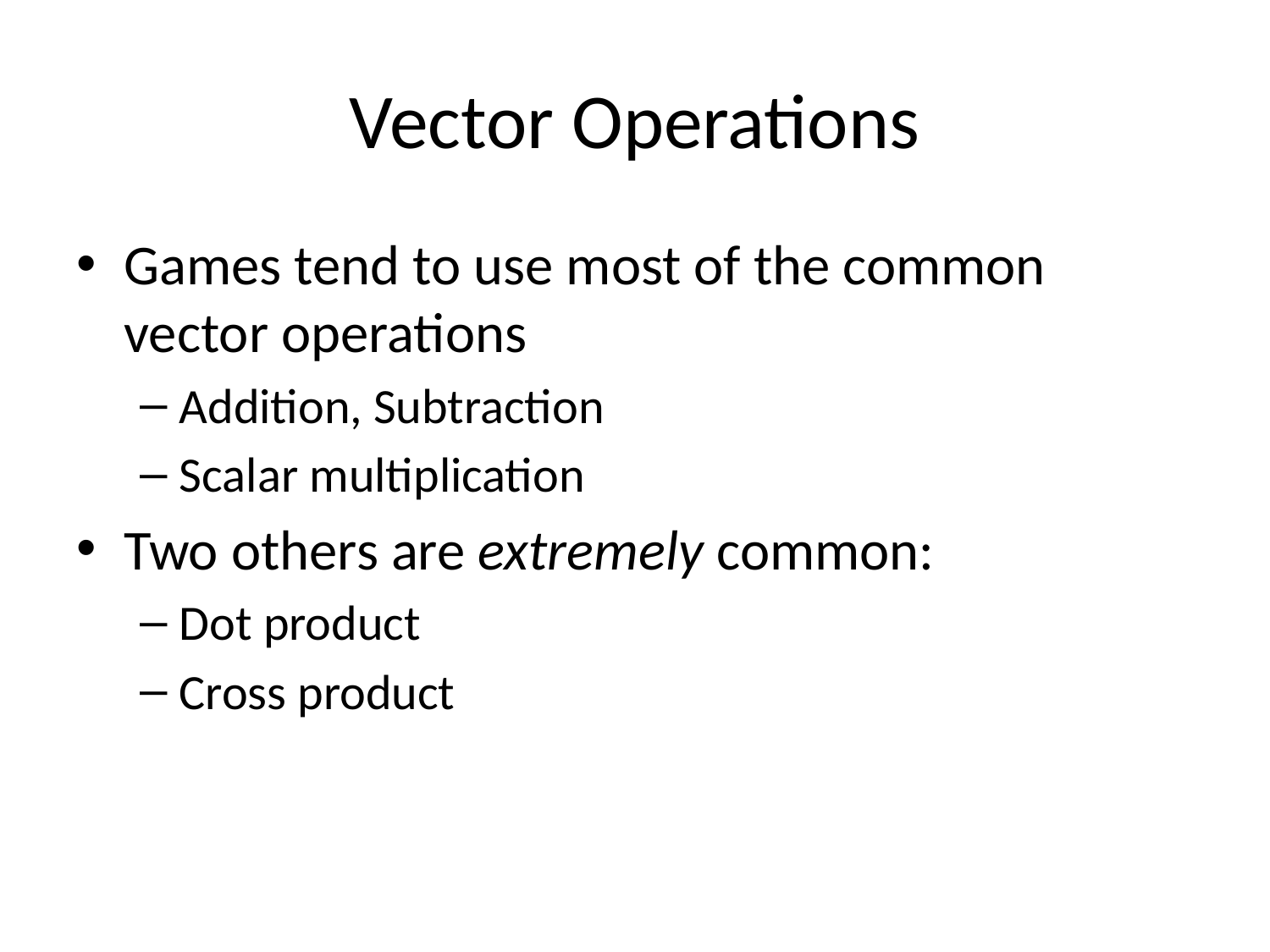

# Vector Operations
Games tend to use most of the common vector operations
Addition, Subtraction
Scalar multiplication
Two others are extremely common:
Dot product
Cross product